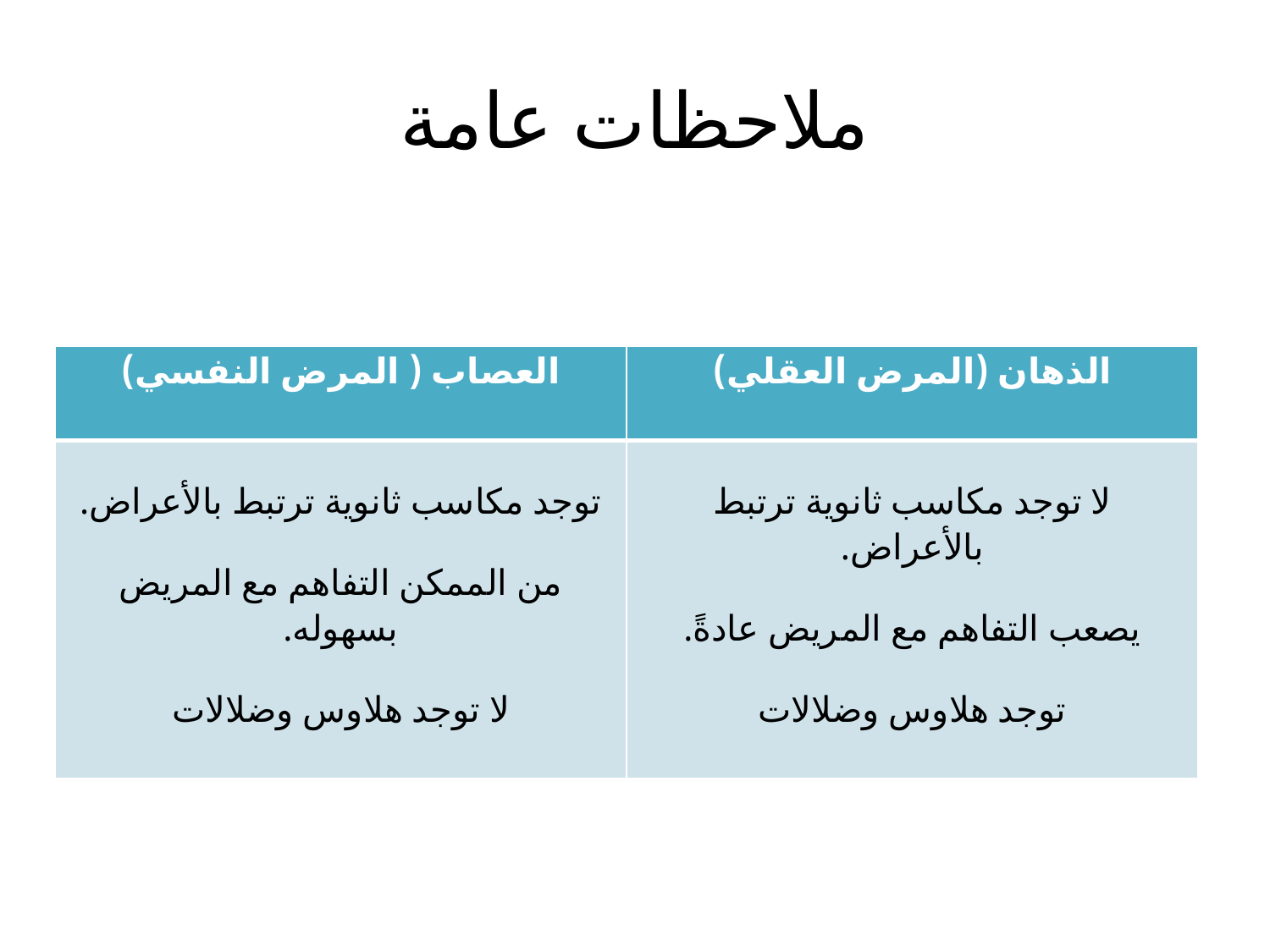

# ملاحظات عامة
| العصاب ( المرض النفسي) | الذهان (المرض العقلي) |
| --- | --- |
| توجد مكاسب ثانوية ترتبط بالأعراض. من الممكن التفاهم مع المريض بسهوله. لا توجد هلاوس وضلالات | لا توجد مكاسب ثانوية ترتبط بالأعراض. يصعب التفاهم مع المريض عادةً. توجد هلاوس وضلالات |